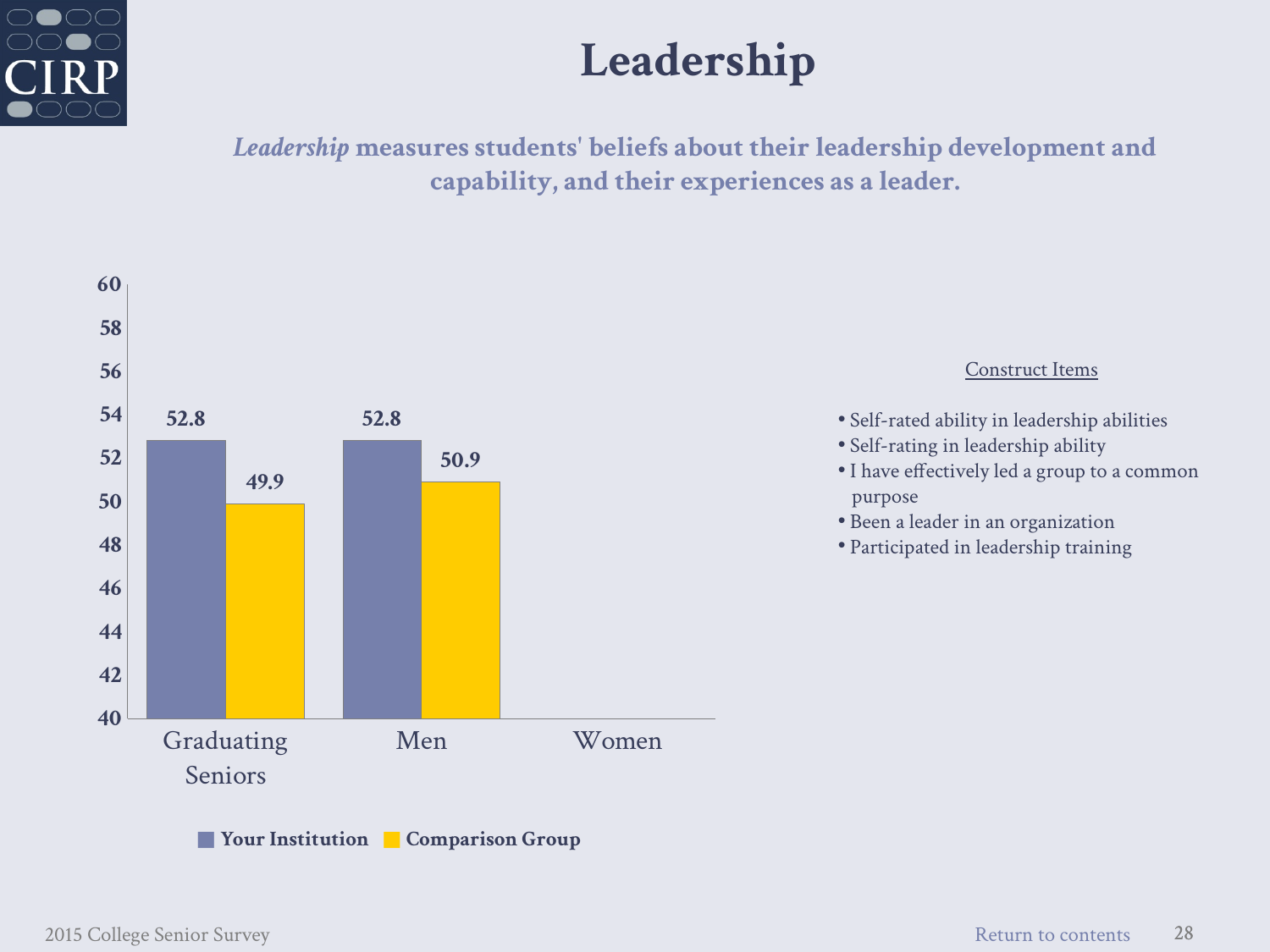

Leadership
Leadership measures students' beliefs about their leadership development and
capability, and their experiences as a leader.

### Chart

| Category | Institution | Comparison |
|---|---|---|
| Graduating Seniors | 52.82 | 49.9 |
| Men | 52.82 | 50.93 |
| Women | 0.0 | 0.0 |
	Construct Items

 Self-rated ability in leadership abilities
 Self-rating in leadership ability
 I have effectively led a group to a common
   purpose
 Been a leader in an organization
 Participated in leadership training
■ Your Institution   ■ Comparison Group
2015 College Senior Survey
28
28